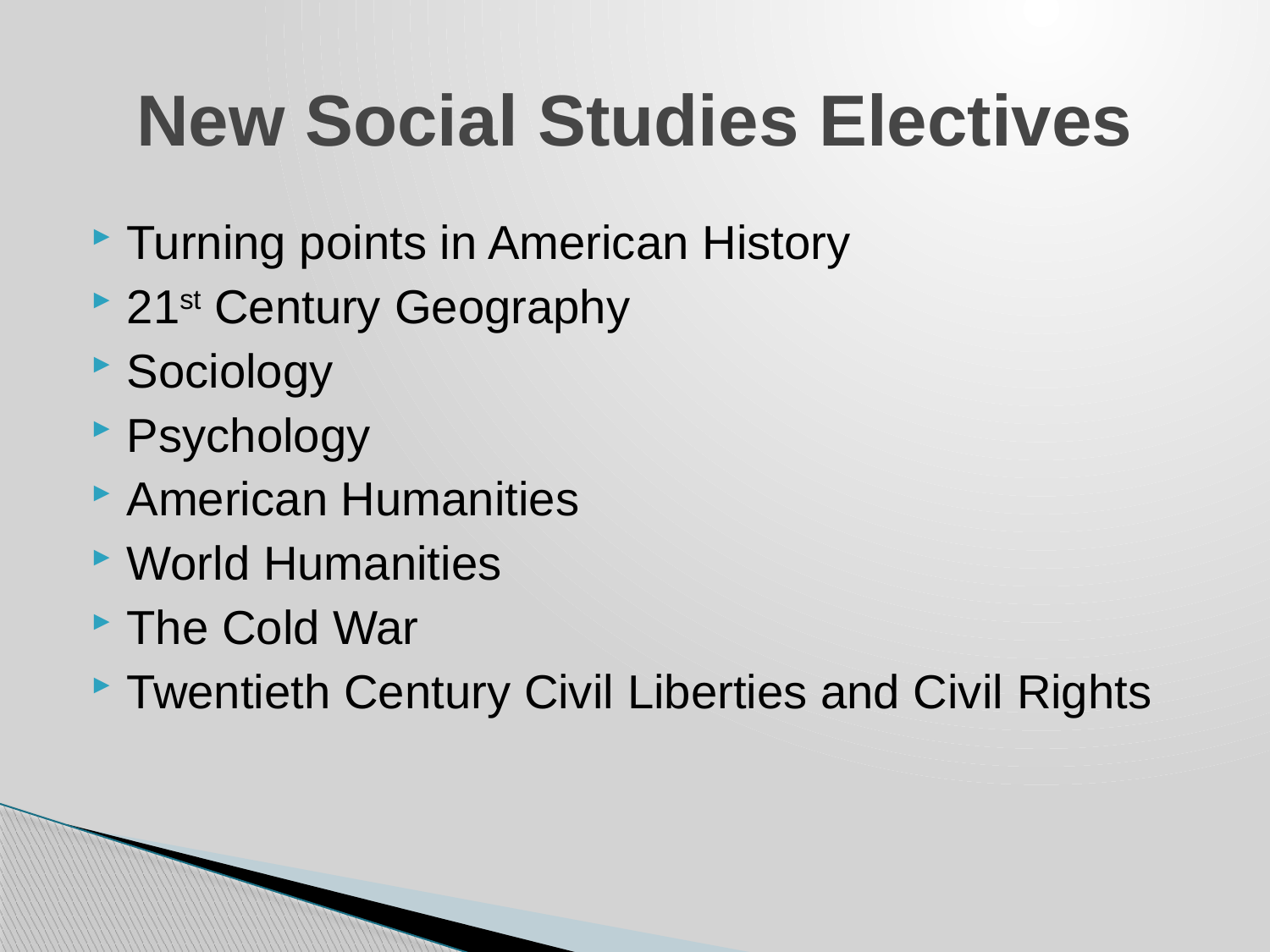

# New Social Studies Electives
Turning points in American History
21st Century Geography
Sociology
Psychology
American Humanities
World Humanities
The Cold War
Twentieth Century Civil Liberties and Civil Rights